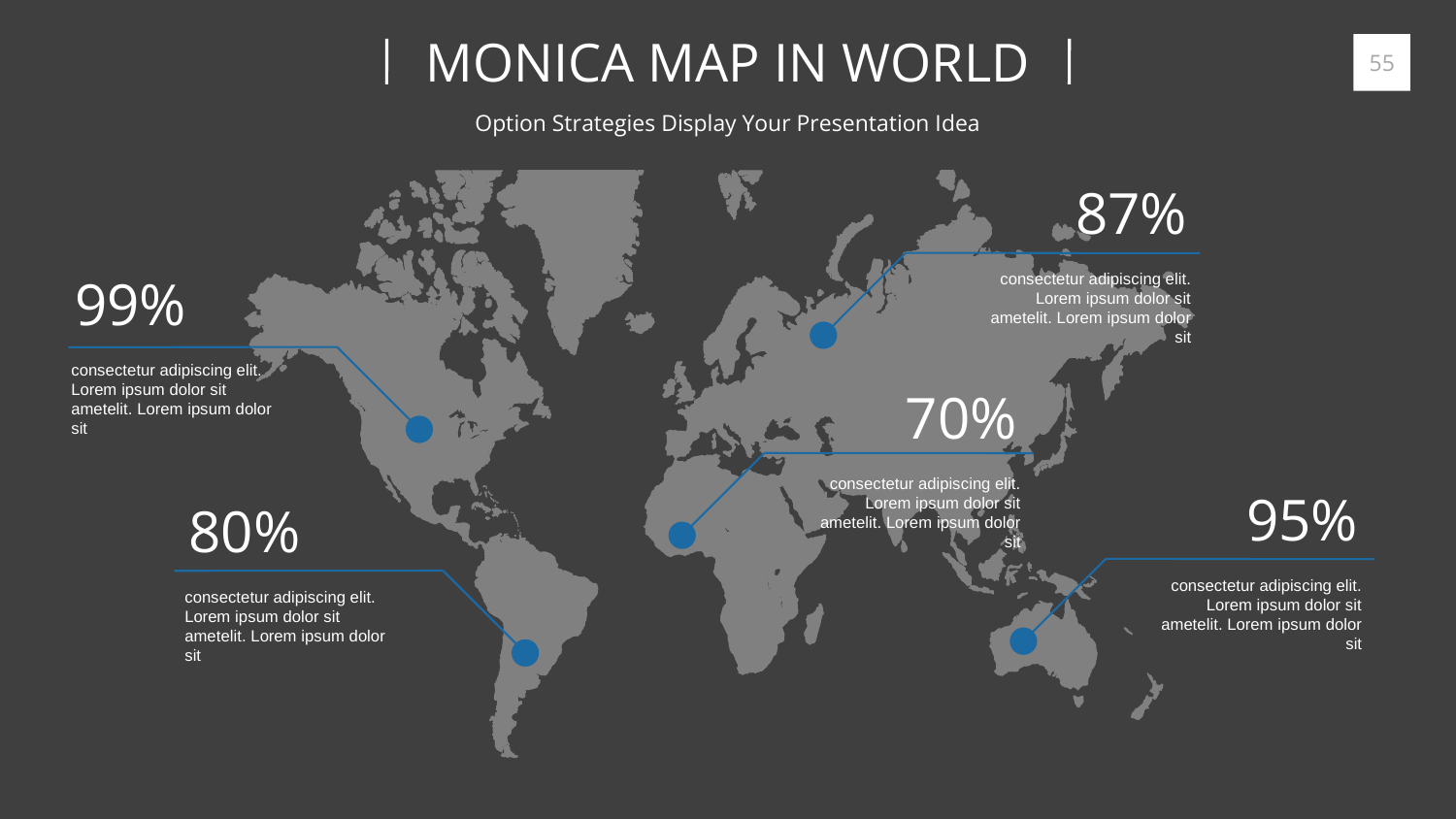

MONICA MAP IN WORLD
55
Option Strategies Display Your Presentation Idea

87%

consectetur adipiscing elit. Lorem ipsum dolor sit ametelit. Lorem ipsum dolor sit
99%

consectetur adipiscing elit. Lorem ipsum dolor sit ametelit. Lorem ipsum dolor sit
70%

consectetur adipiscing elit. Lorem ipsum dolor sit ametelit. Lorem ipsum dolor sit
95%

consectetur adipiscing elit. Lorem ipsum dolor sit ametelit. Lorem ipsum dolor sit
80%

consectetur adipiscing elit. Lorem ipsum dolor sit ametelit. Lorem ipsum dolor sit